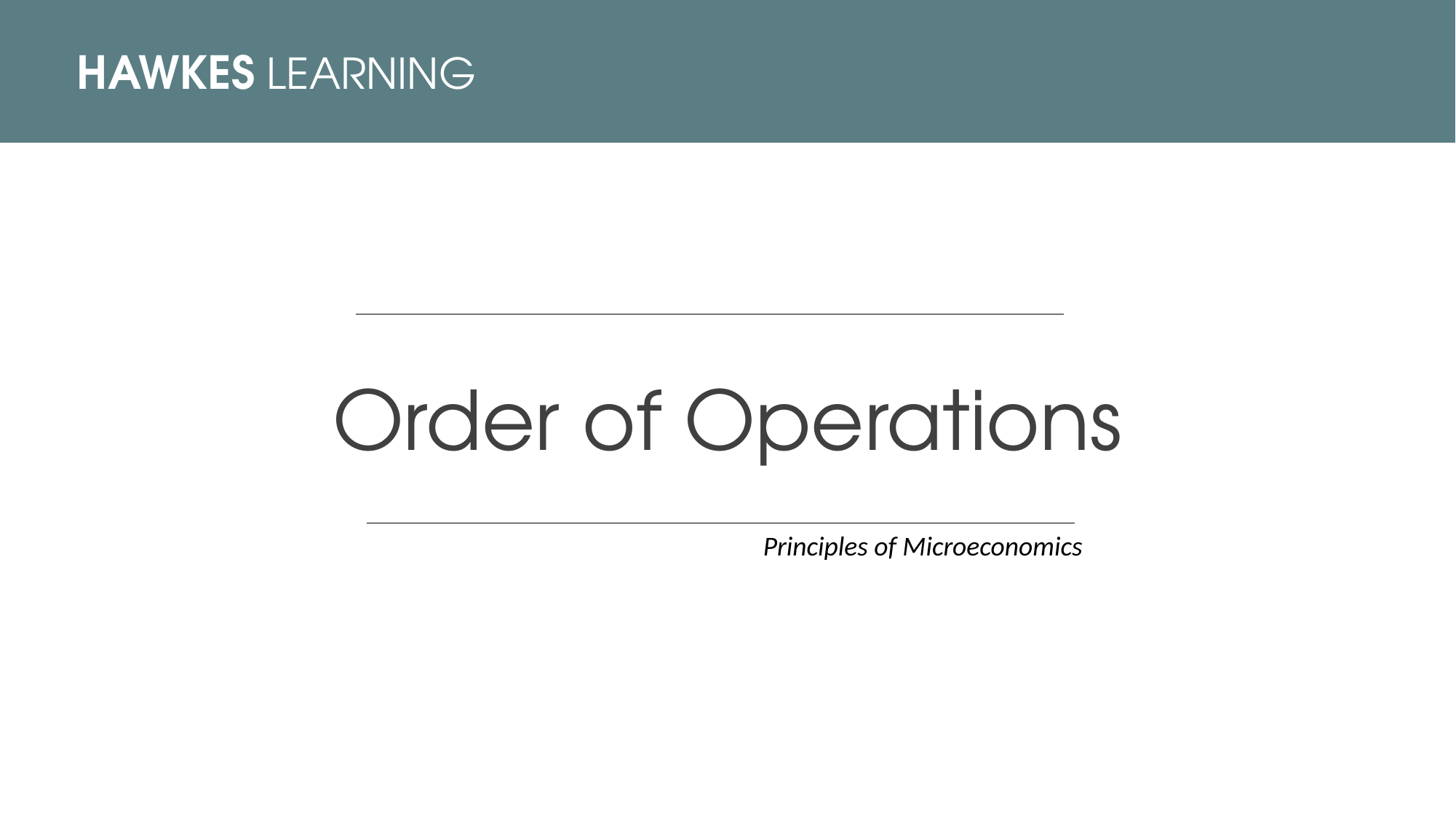

HAWKES LEARNING
Order of Operations
Principles of Microeconomics